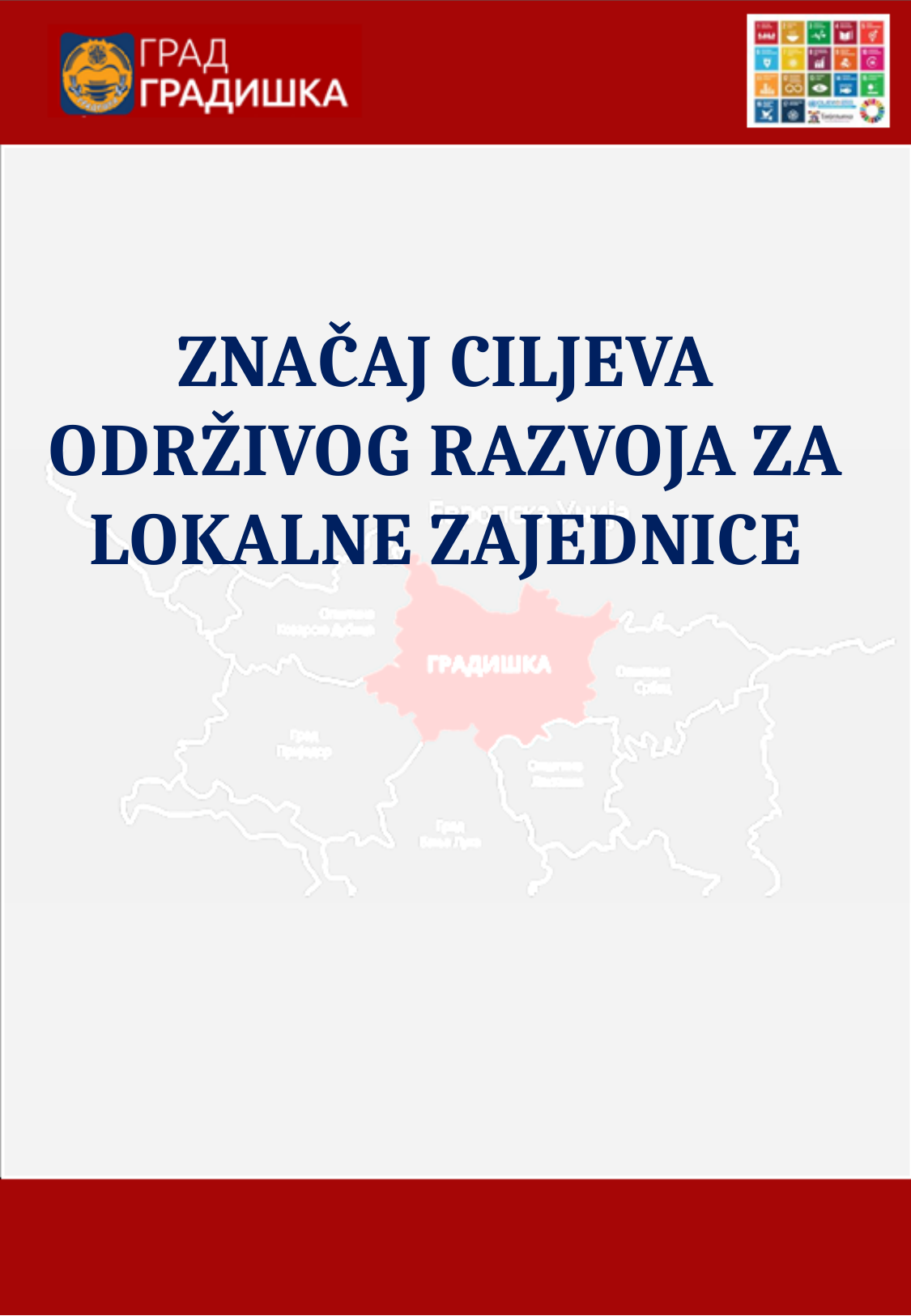

ZNAČAJ CILJEVA ODRŽIVOG RAZVOJA ZA LOKALNE ZAJEDNICE